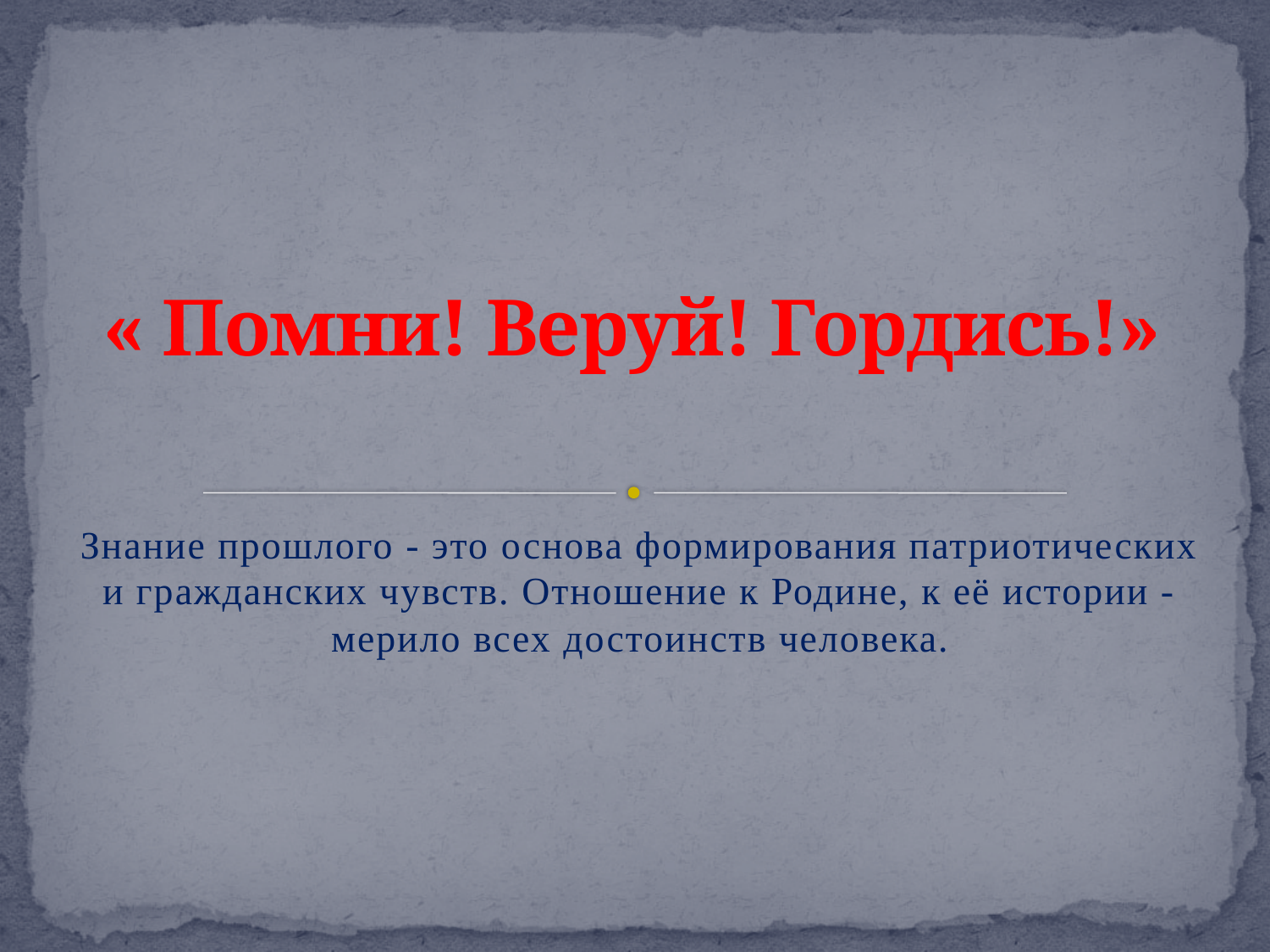

# « Помни! Веруй! Гордись!»
Знание прошлого - это основа формирования патриотических и гражданских чувств. Отношение к Родине, к её истории - мерило всех достоинств человека.